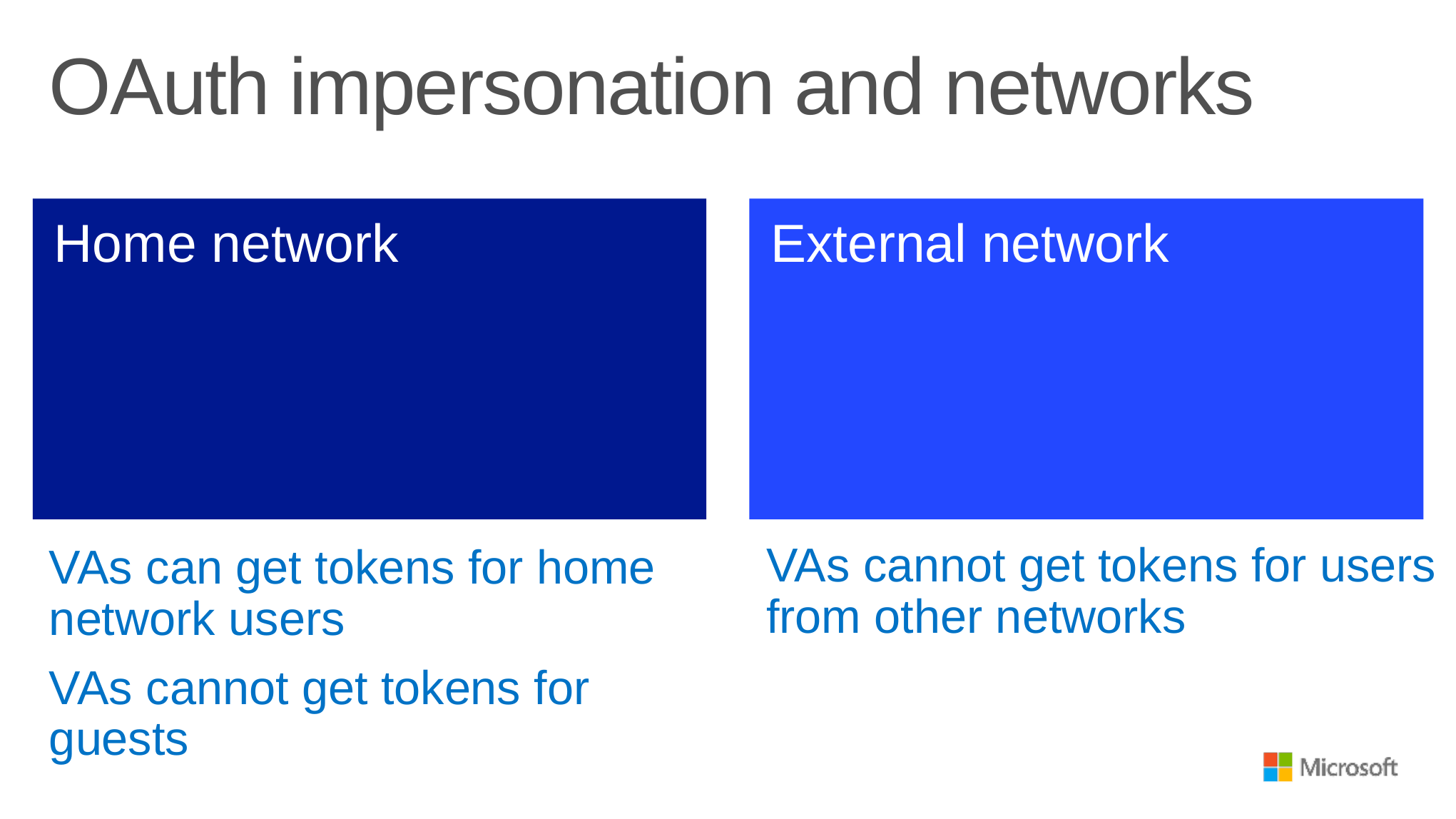

# OAuth impersonation and networks
Home network
External network
VAs cannot get tokens for users from other networks
VAs can get tokens for home network users
VAs cannot get tokens for guests